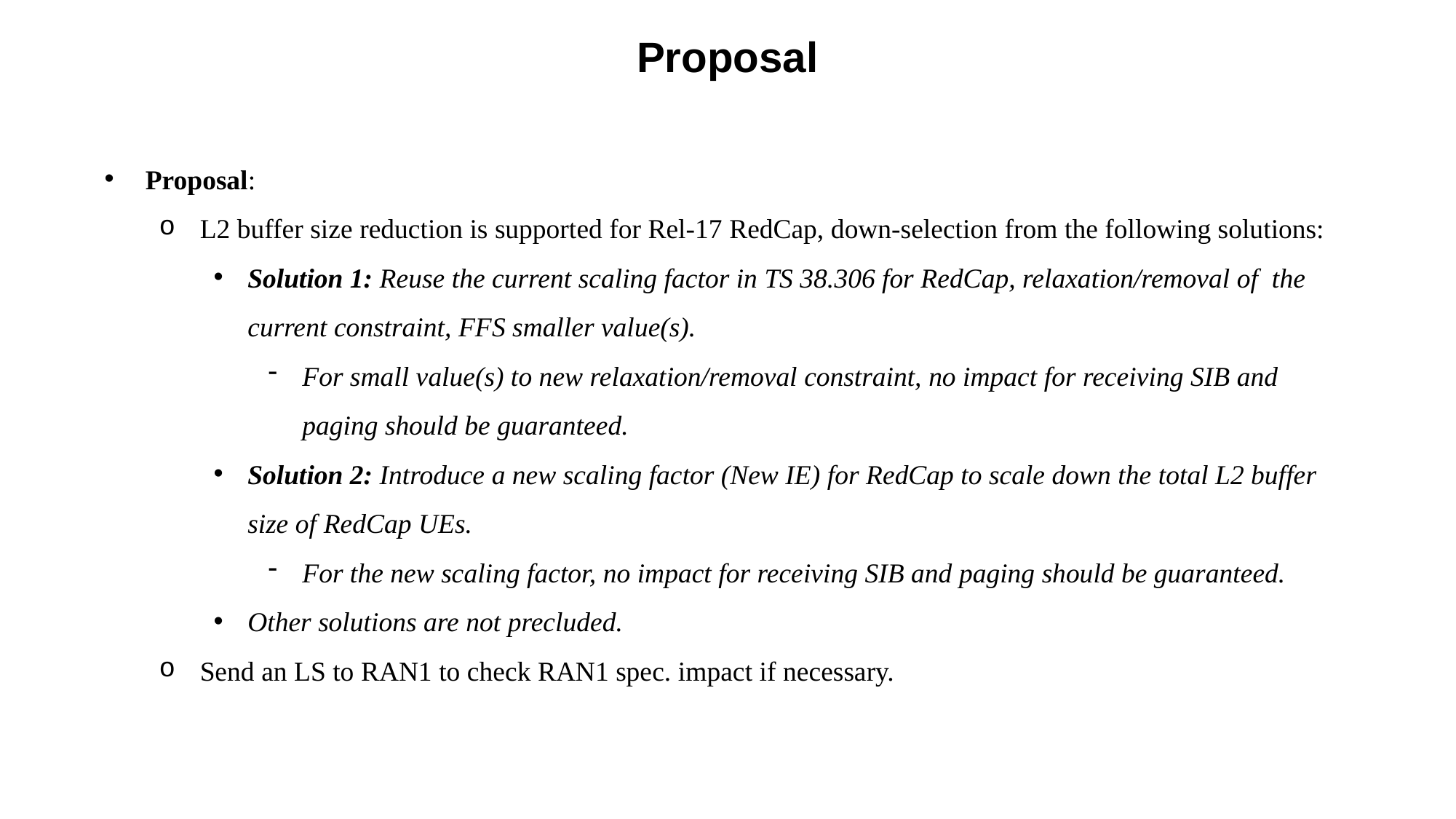

Proposal
Proposal:
L2 buffer size reduction is supported for Rel-17 RedCap, down-selection from the following solutions:
Solution 1: Reuse the current scaling factor in TS 38.306 for RedCap, relaxation/removal of  the current constraint, FFS smaller value(s).
For small value(s) to new relaxation/removal constraint, no impact for receiving SIB and paging should be guaranteed.
Solution 2: Introduce a new scaling factor (New IE) for RedCap to scale down the total L2 buffer size of RedCap UEs.
For the new scaling factor, no impact for receiving SIB and paging should be guaranteed.
Other solutions are not precluded.
Send an LS to RAN1 to check RAN1 spec. impact if necessary.